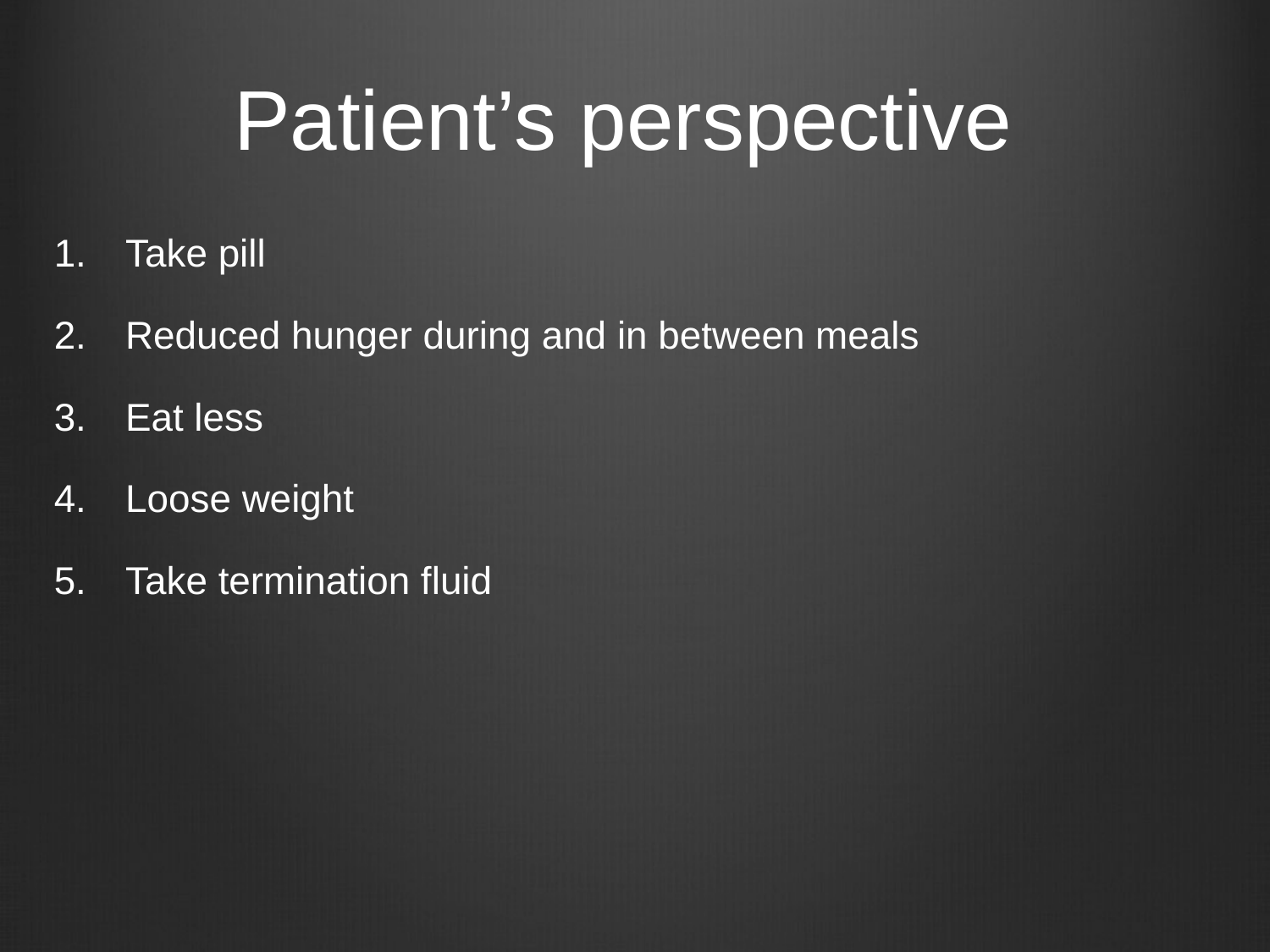

# Patient’s perspective
Take pill
Reduced hunger during and in between meals
Eat less
Loose weight
Take termination fluid